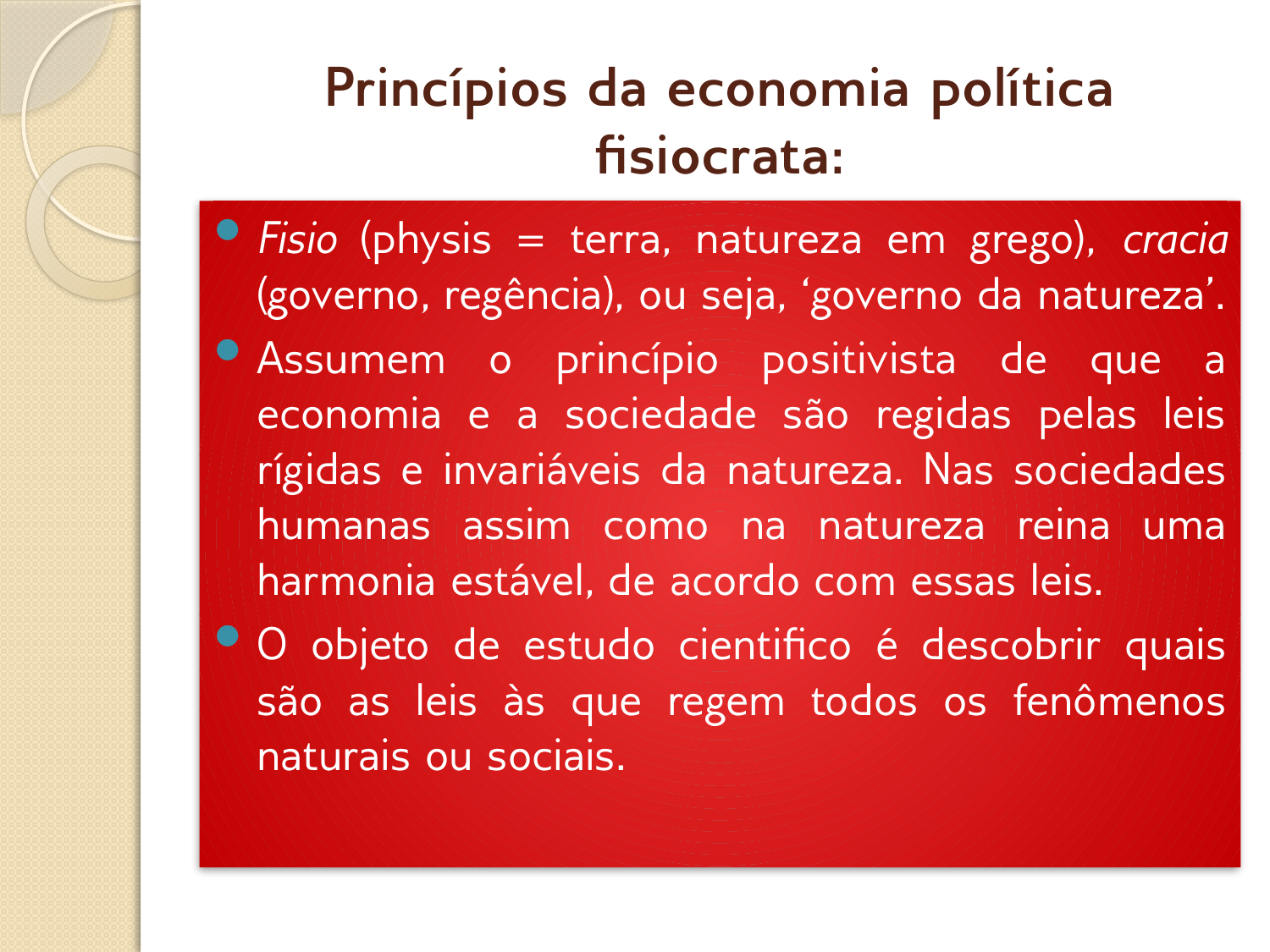

# Princípios da economia política fisiocrata:
Fisio (physis = terra, natureza em grego), cracia (governo, regência), ou seja, ‘governo da natureza’.
Assumem o princípio positivista de que a economia e a sociedade são regidas pelas leis rígidas e invariáveis da natureza. Nas sociedades humanas assim como na natureza reina uma harmonia estável, de acordo com essas leis.
O objeto de estudo cientifico é descobrir quais são as leis às que regem todos os fenômenos naturais ou sociais.